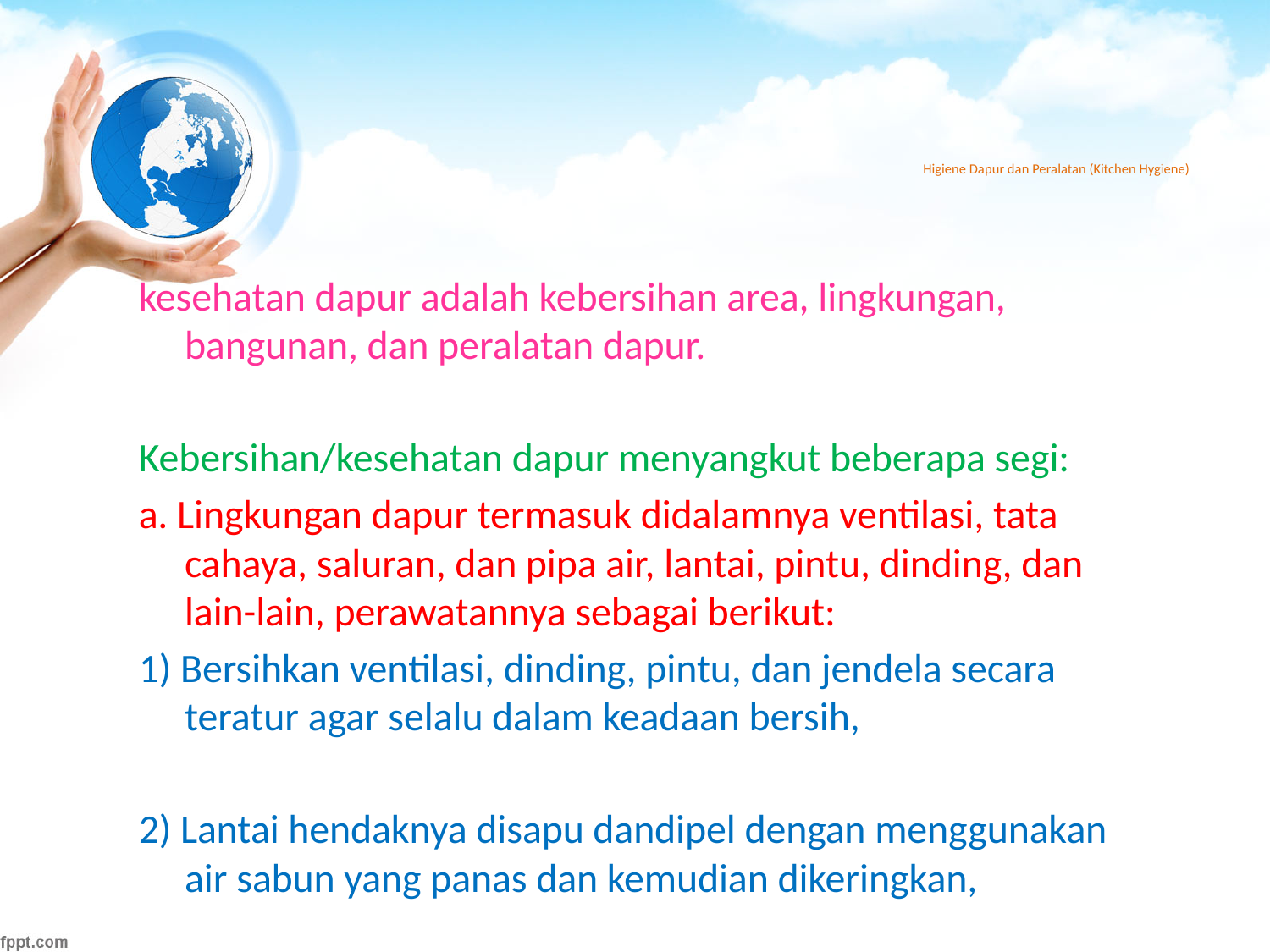

# Higiene Dapur dan Peralatan (Kitchen Hygiene)
kesehatan dapur adalah kebersihan area, lingkungan, bangunan, dan peralatan dapur.

Kebersihan/kesehatan dapur menyangkut beberapa segi:
a. Lingkungan dapur termasuk didalamnya ventilasi, tata cahaya, saluran, dan pipa air, lantai, pintu, dinding, dan lain-lain, perawatannya sebagai berikut:
1) Bersihkan ventilasi, dinding, pintu, dan jendela secara teratur agar selalu dalam keadaan bersih,

2) Lantai hendaknya disapu dandipel dengan menggunakan air sabun yang panas dan kemudian dikeringkan,